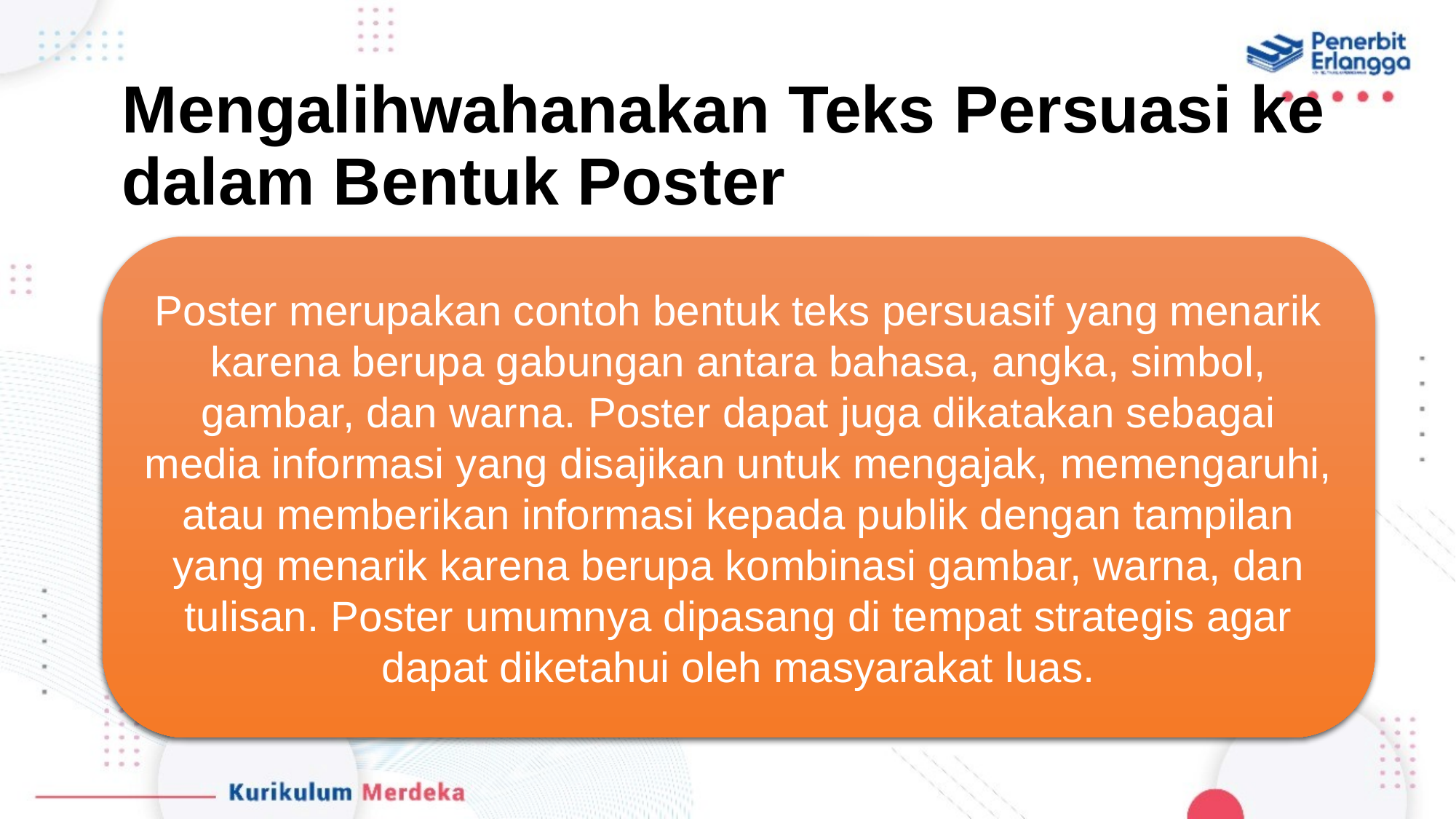

# Mengalihwahanakan Teks Persuasi ke dalam Bentuk Poster

Poster merupakan contoh bentuk teks persuasif yang menarik karena berupa gabungan antara bahasa, angka, simbol, gambar, dan warna. Poster dapat juga dikatakan sebagai media informasi yang disajikan untuk mengajak, memengaruhi, atau memberikan informasi kepada publik dengan tampilan yang menarik karena berupa kombinasi gambar, warna, dan tulisan. Poster umumnya dipasang di tempat strategis agar dapat diketahui oleh masyarakat luas.